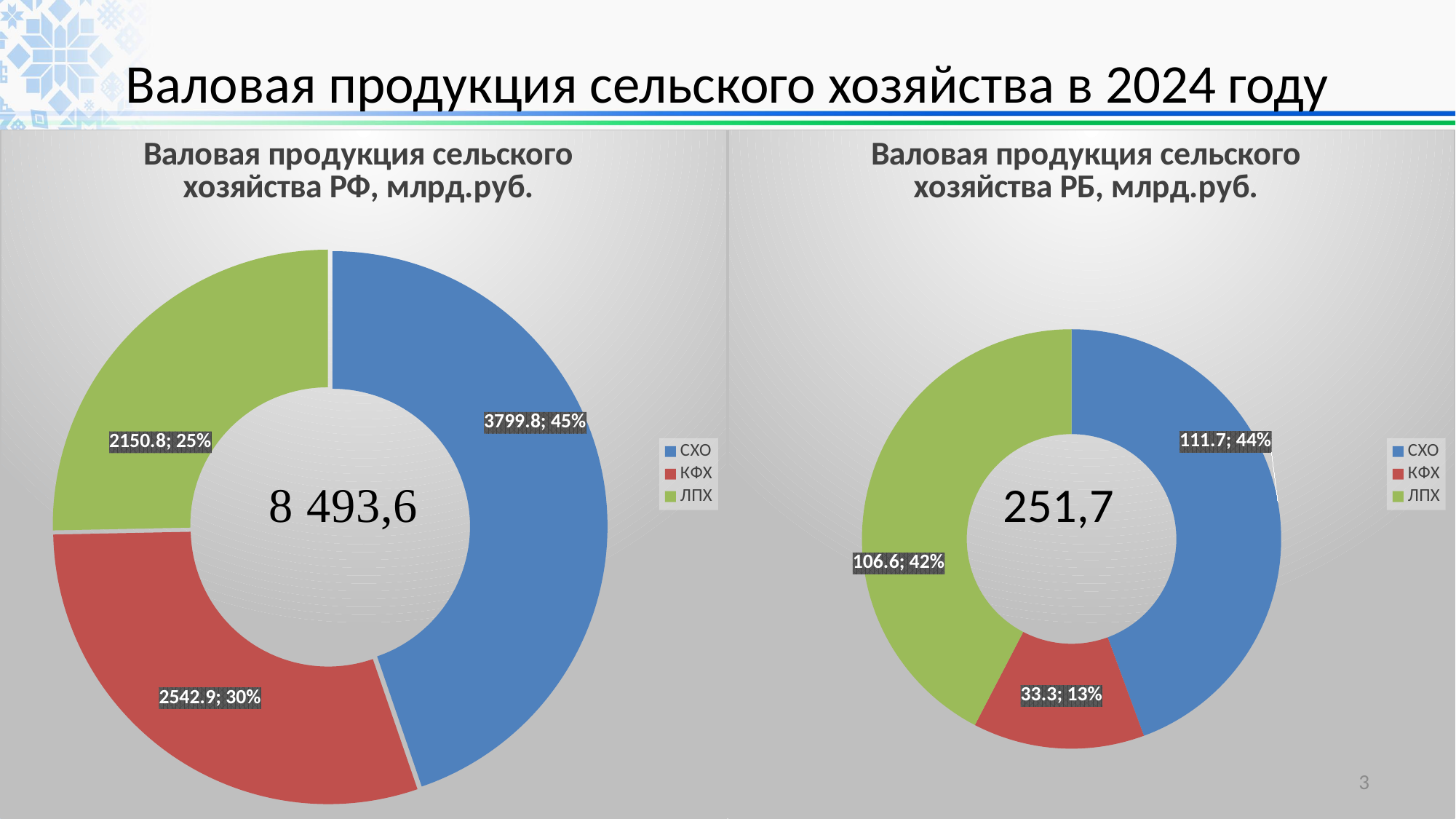

# Валовая продукция сельского хозяйства в 2024 году

### Chart: Валовая продукция сельского хозяйства РБ, млрд.руб.

| Category | Валовая продукция сельского хозяйства РБ, млрд.руб. |
|---|---|
| СХО | 111.7 |
| КФХ | 33.3 |
| ЛПХ | 106.6 |

### Chart: Валовая продукция сельского хозяйства РФ, млрд.руб.

| Category | Валовая продукция сельского хозяйства РФ |
|---|---|
| СХО | 3799.8 |
| КФХ | 2542.9 |
| ЛПХ | 2150.8 |
3